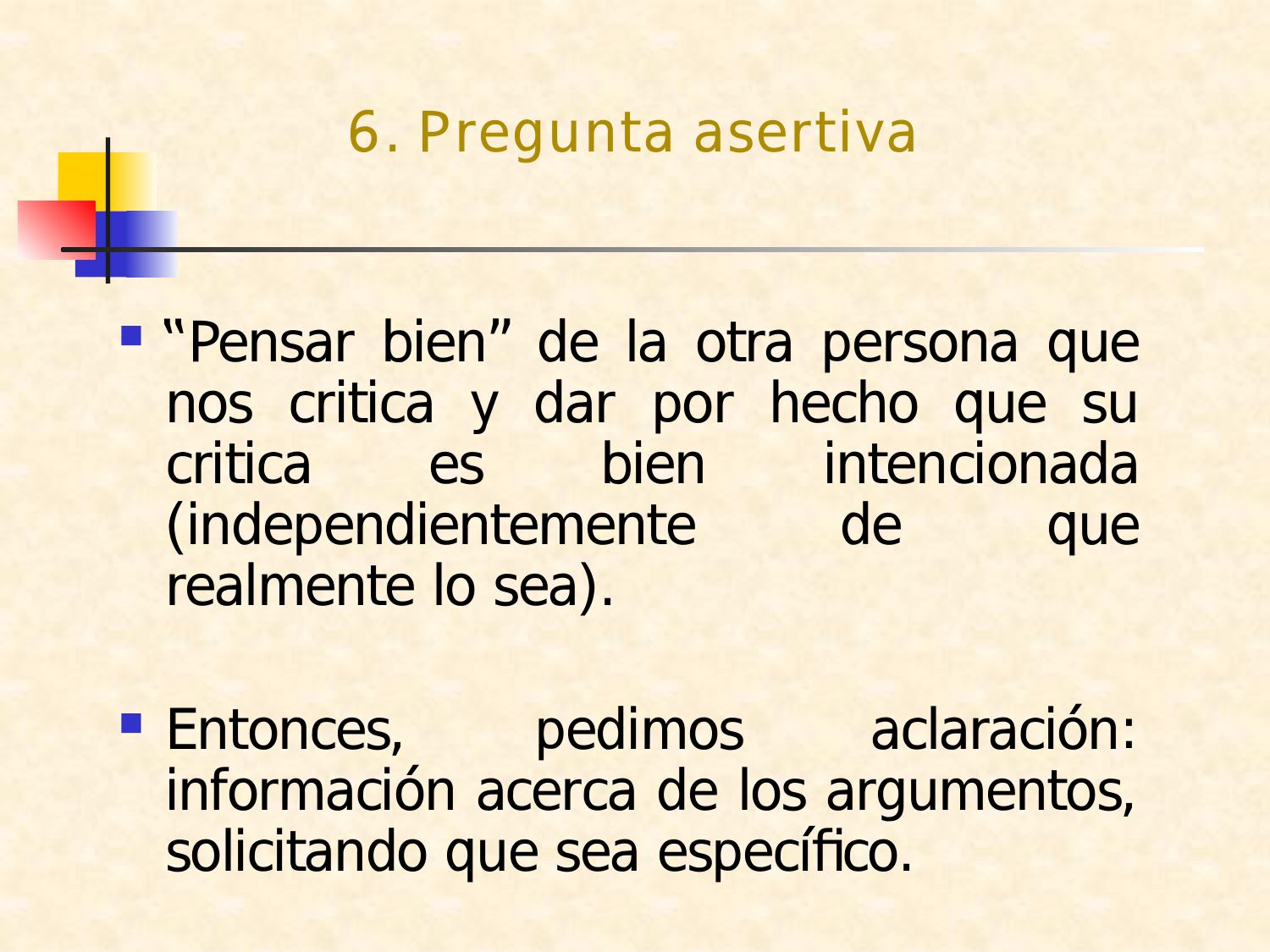

# 6. Pregunta asertiva
“Pensar bien” de la otra persona que nos critica y dar por hecho que su critica es bien intencionada (independientemente de que realmente lo sea).

Entonces, pedimos aclaración: información acerca de los argumentos, solicitando que sea específico.